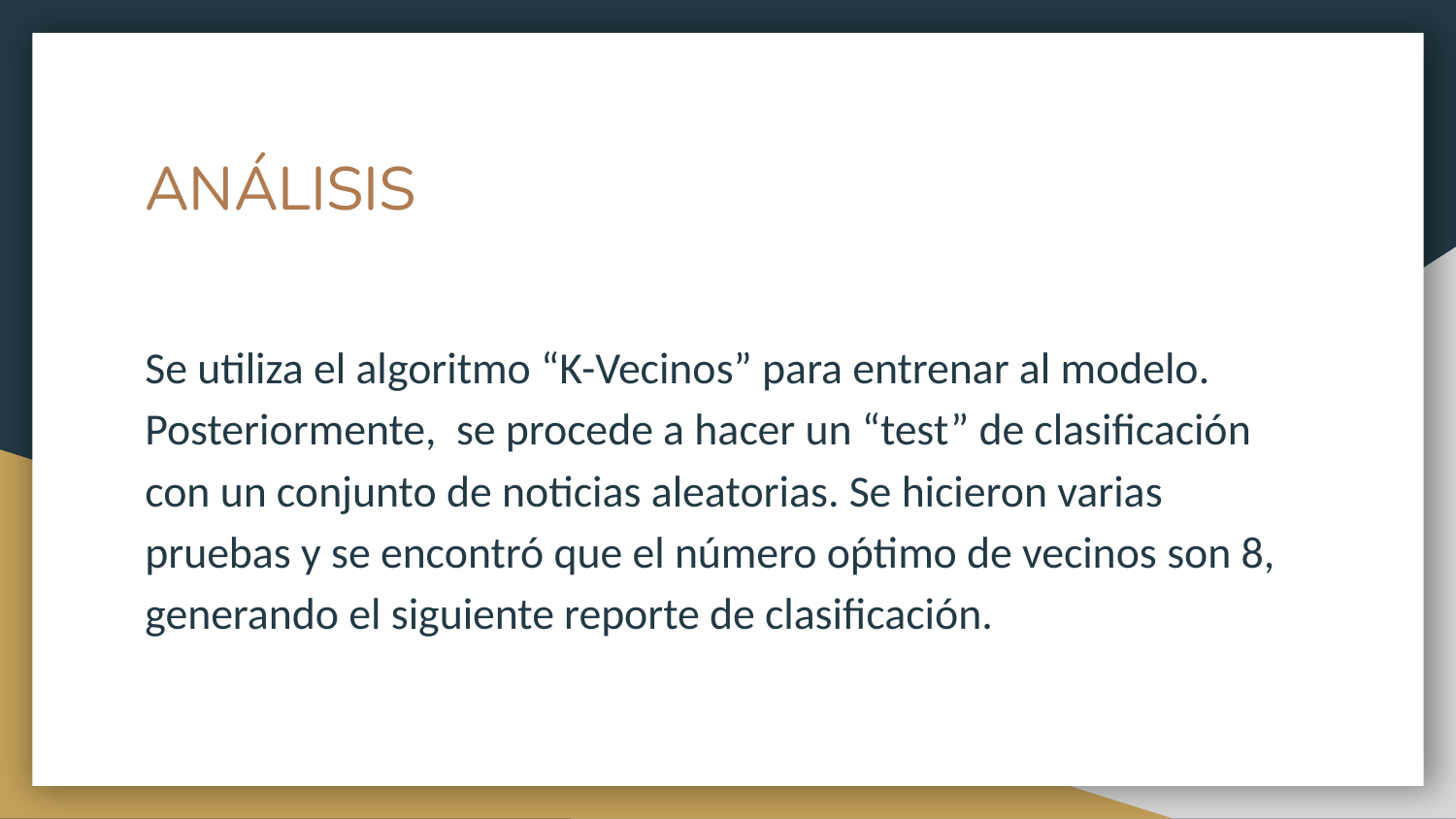

# ANÁLISIS
Se utiliza el algoritmo “K-Vecinos” para entrenar al modelo.   Posteriormente,  se procede a hacer un “test” de clasificación con un conjunto de noticias aleatorias. Se hicieron varias pruebas y se encontró que el número oṕtimo de vecinos son 8, generando el siguiente reporte de clasificación.